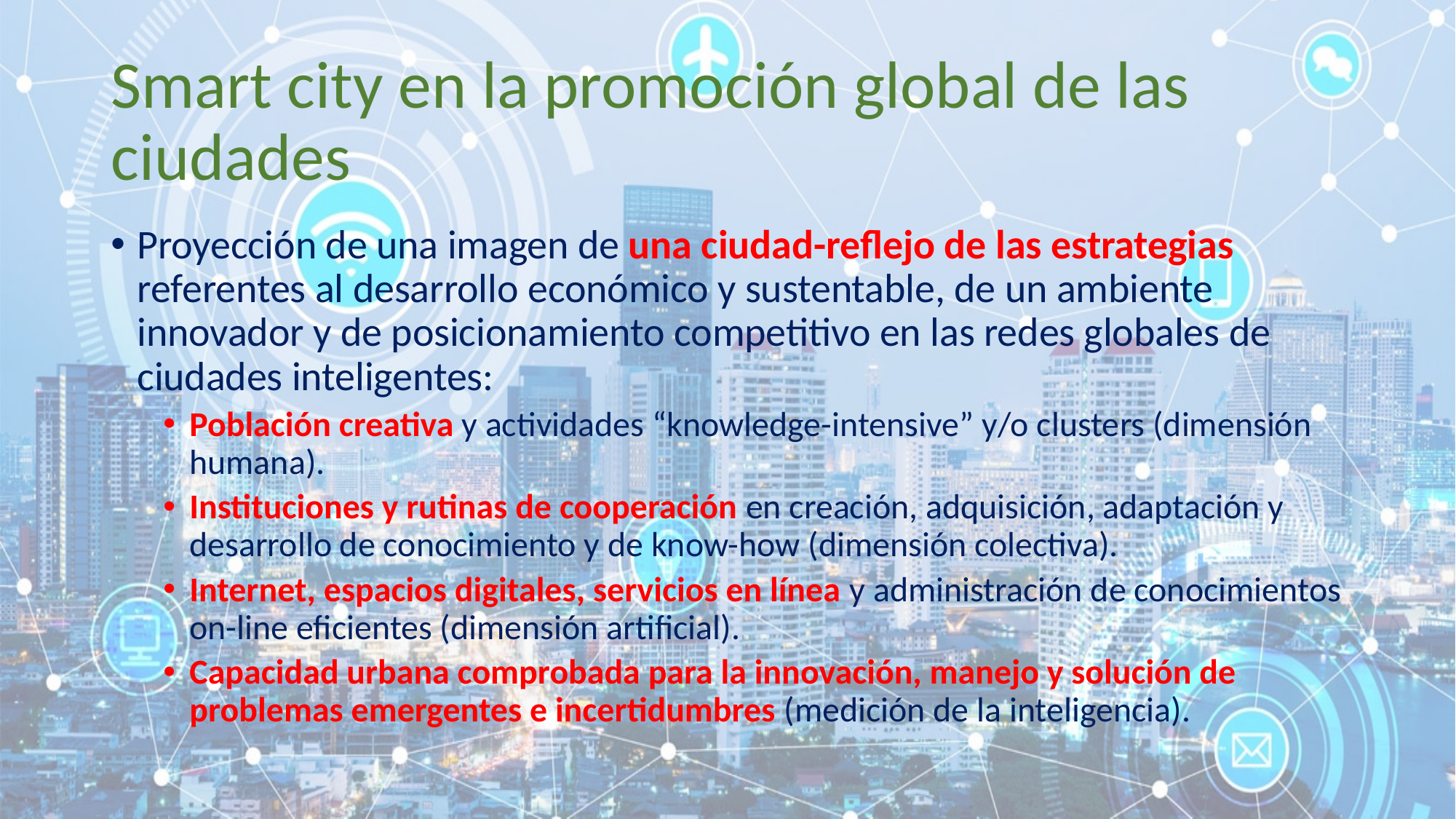

# Smart city en la promoción global de las ciudades
Proyección de una imagen de una ciudad-reflejo de las estrategias referentes al desarrollo económico y sustentable, de un ambiente innovador y de posicionamiento competitivo en las redes globales de ciudades inteligentes:
Población creativa y actividades “knowledge-intensive” y/o clusters (dimensión humana).
Instituciones y rutinas de cooperación en creación, adquisición, adaptación y desarrollo de conocimiento y de know-how (dimensión colectiva).
Internet, espacios digitales, servicios en línea y administración de conocimientos on-line eficientes (dimensión artificial).
Capacidad urbana comprobada para la innovación, manejo y solución de problemas emergentes e incertidumbres (medición de la inteligencia).